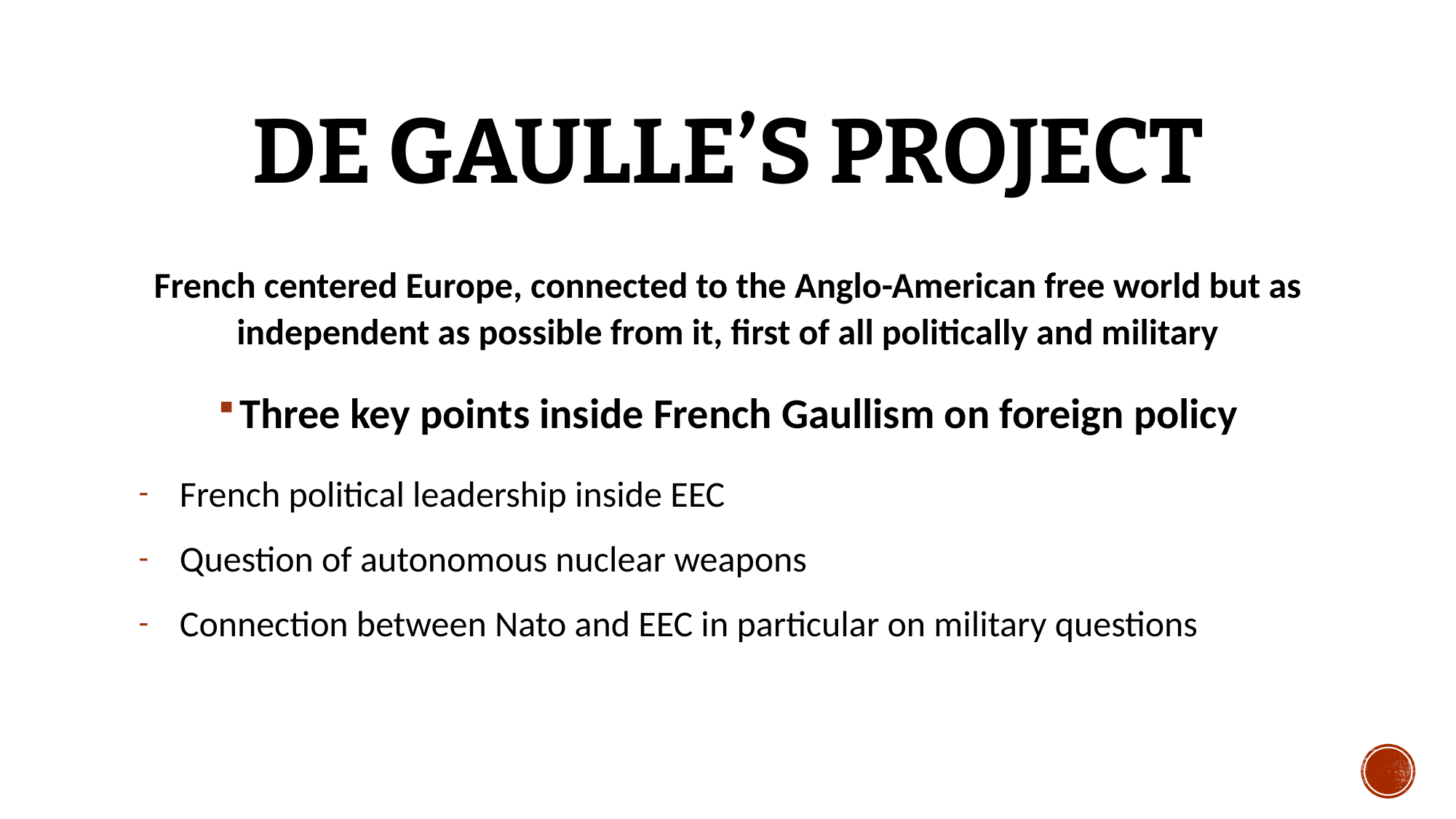

# DE GAULLE’S PROJECT
French centered Europe, connected to the Anglo-American free world but as independent as possible from it, first of all politically and military
Three key points inside French Gaullism on foreign policy
French political leadership inside EEC
Question of autonomous nuclear weapons
Connection between Nato and EEC in particular on military questions